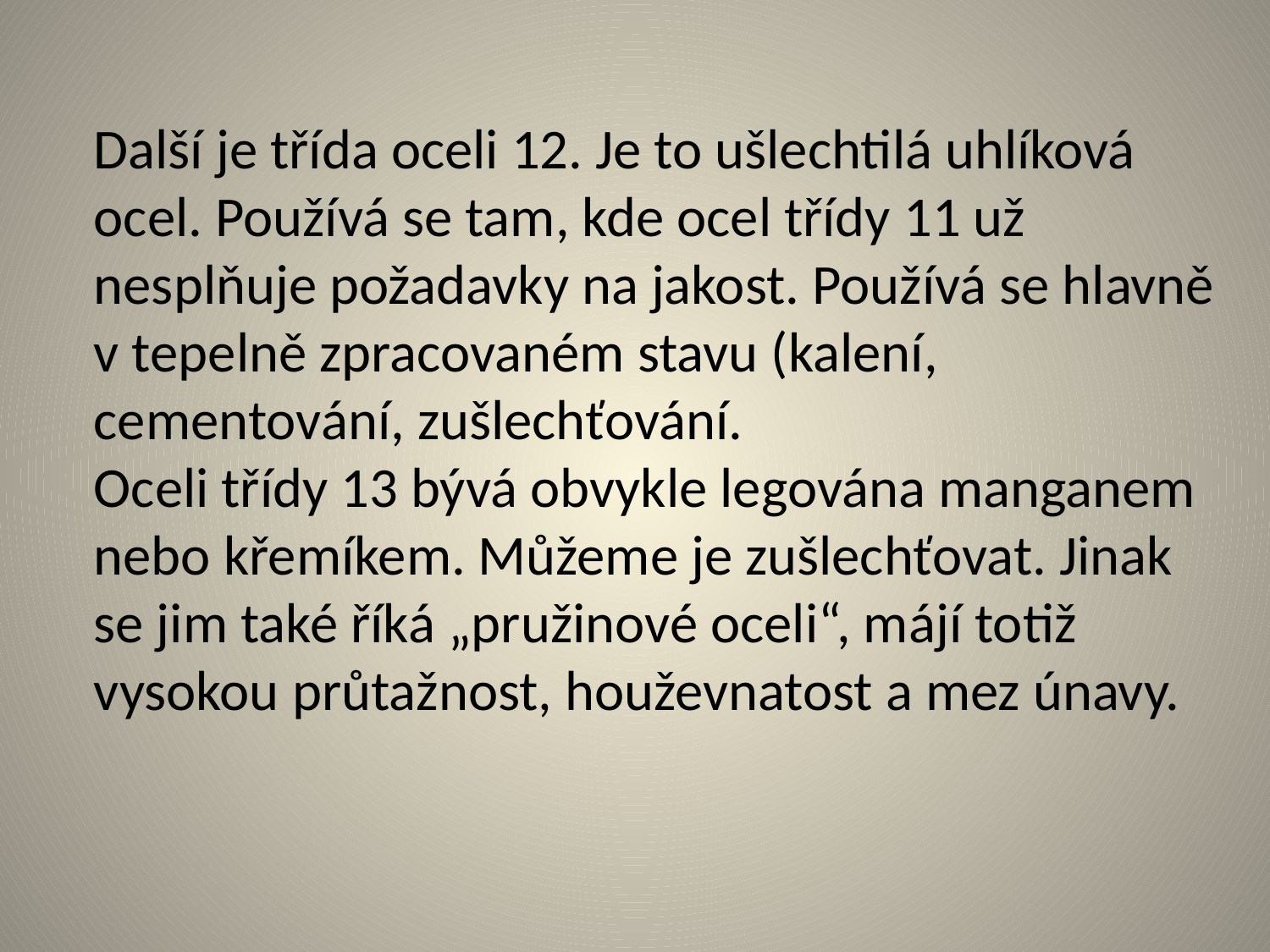

Další je třída oceli 12. Je to ušlechtilá uhlíková
ocel. Používá se tam, kde ocel třídy 11 už
nesplňuje požadavky na jakost. Používá se hlavně
v tepelně zpracovaném stavu (kalení,
cementování, zušlechťování.
Oceli třídy 13 bývá obvykle legována manganem
nebo křemíkem. Můžeme je zušlechťovat. Jinak
se jim také říká „pružinové oceli“, májí totiž
vysokou průtažnost, houževnatost a mez únavy.